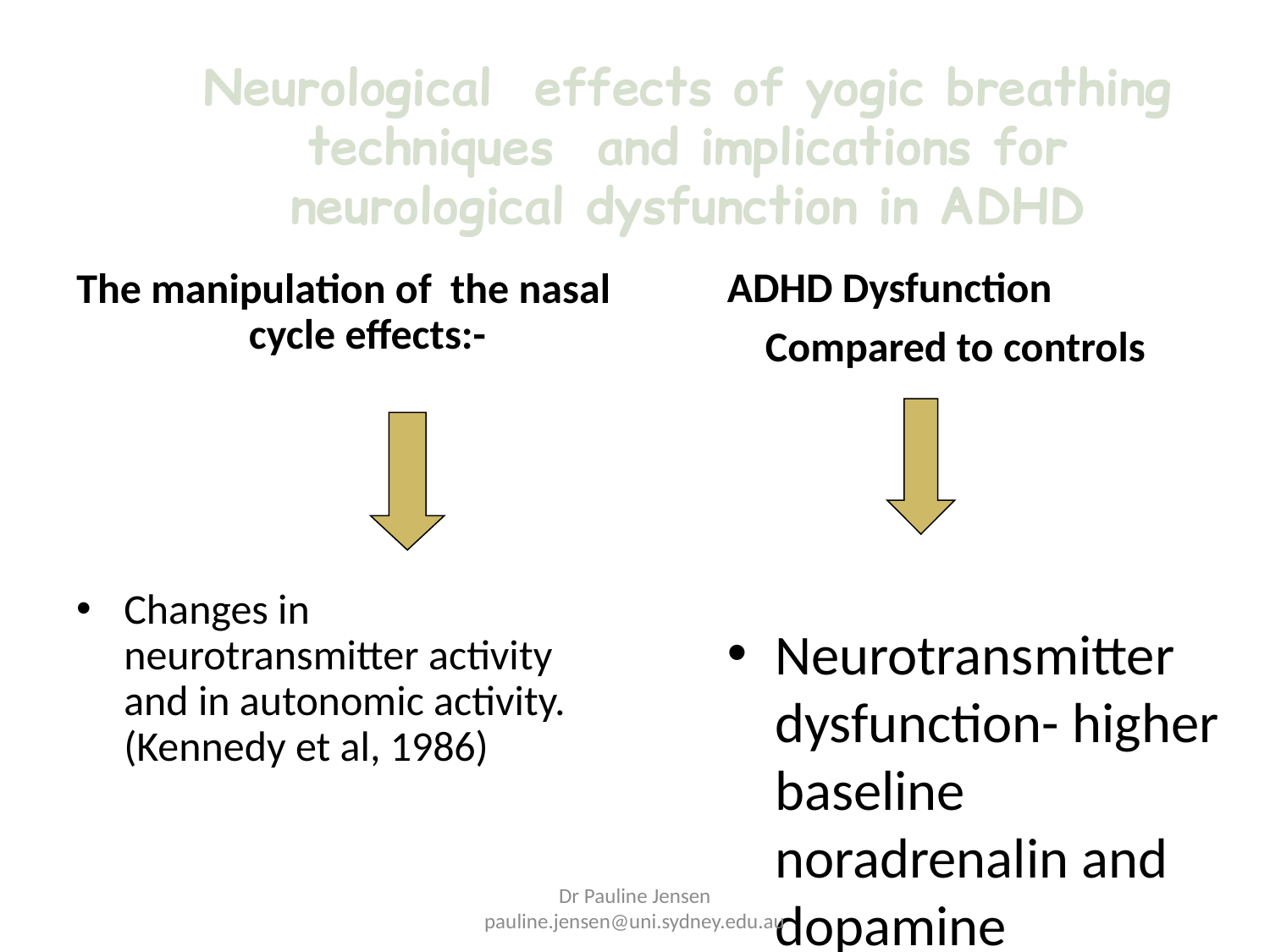

# Neurological  effects of yogic breathing techniques  and implications for neurological dysfunction in ADHD

The manipulation of  the nasal cycle effects:-

Changes in neurotransmitter activity and in autonomic activity.(Kennedy et al, 1986)

ADHD Dysfunction
    Compared to controls

Neurotransmitter dysfunction- higher baseline noradrenalin and dopamine impairment (Pliszka et al, 1994) .

Dr Pauline Jensen pauline.jensen@uni.sydney.edu.au